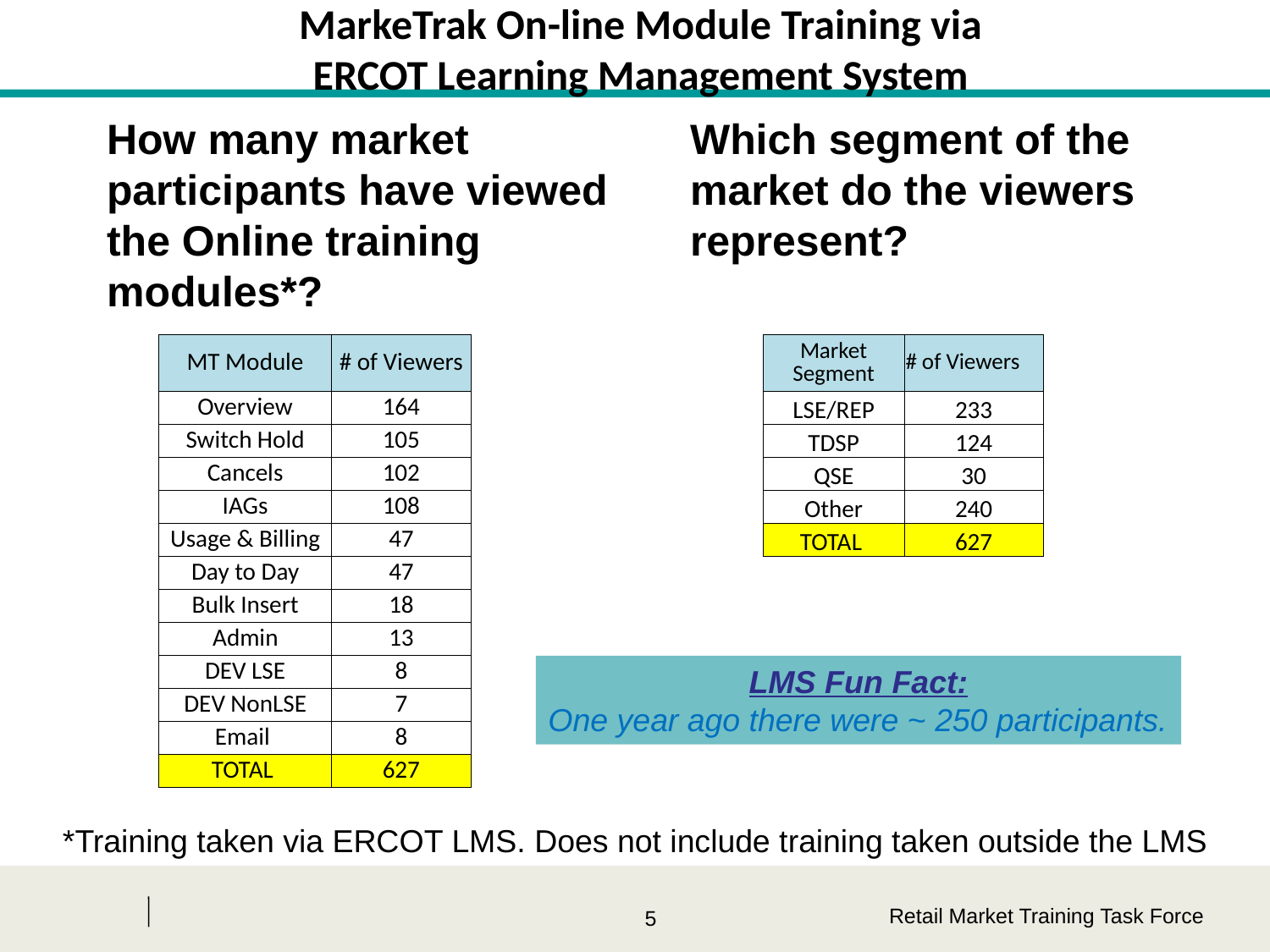

# MarkeTrak On-line Module Training via ERCOT Learning Management System
How many market participants have viewed the Online training modules*?

Which segment of the   market do the viewers represent?

| MT Module | # of Viewers |
| --- | --- |
| Overview | 164 |
| Switch Hold | 105 |
| Cancels | 102 |
| IAGs | 108 |
| Usage & Billing | 47 |
| Day to Day | 47 |
| Bulk Insert | 18 |
| Admin | 13 |
| DEV LSE | 8 |
| DEV NonLSE | 7 |
| Email | 8 |
| TOTAL | 627 |
| Market Segment | # of Viewers |
| --- | --- |
| LSE/REP | 233 |
| TDSP | 124 |
| QSE | 30 |
| Other | 240 |
| TOTAL | 627 |
LMS Fun Fact:
One year ago there were ~ 250 participants.
*Training taken via ERCOT LMS. Does not include training taken outside the LMS

Retail Market Training Task Force